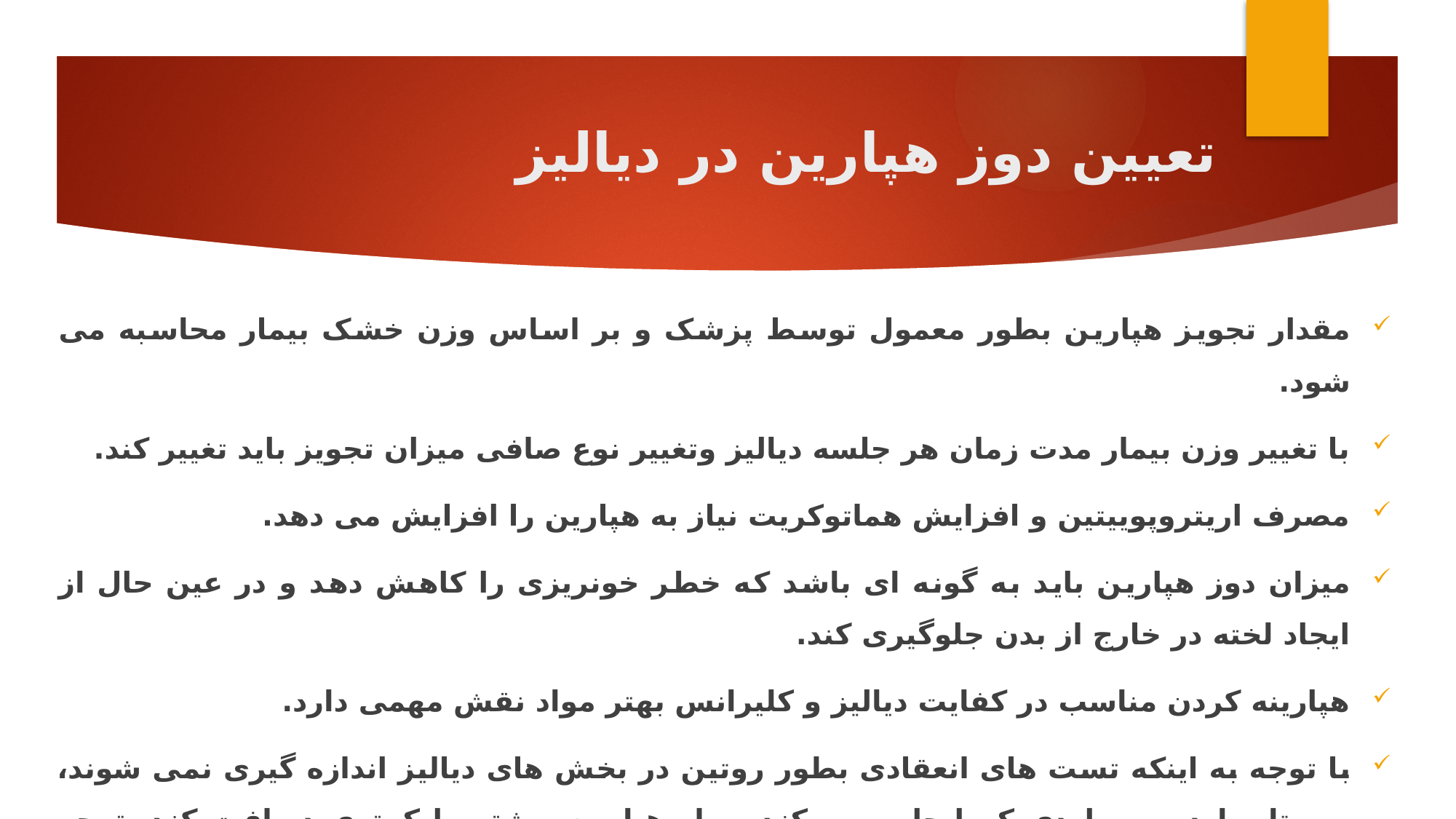

# تعیین دوز هپارین در دیالیز
مقدار تجویز هپارین بطور معمول توسط پزشک و بر اساس وزن خشک بیمار محاسبه می شود.
با تغییر وزن بیمار مدت زمان هر جلسه دیالیز وتغییر نوع صافی میزان تجویز باید تغییر کند.
مصرف اریتروپوییتین و افزایش هماتوکریت نیاز به هپارین را افزایش می دهد.
میزان دوز هپارین باید به گونه ای باشد که خطر خونریزی را کاهش دهد و در عین حال از ایجاد لخته در خارج از بدن جلوگیری کند.
هپارینه کردن مناسب در کفایت دیالیز و کلیرانس بهتر مواد نقش مهمی دارد.
با توجه به اینکه تست های انعقادی بطور روتین در بخش های دیالیز اندازه گیری نمی شوند، پرستار باید به مواردی که ایجاب می کند بیمار هپارین بیشتر یا کمتری دریافت کند، توجه نماید. لخته شدن سیستم دیالیز، کلیرانس و کفایت پایین و از طرف دیگر خونریزی یا کبودی وسیع پس از پایان دیالیز، از نشانه های تنظیم مجدد دوز هپارین است.